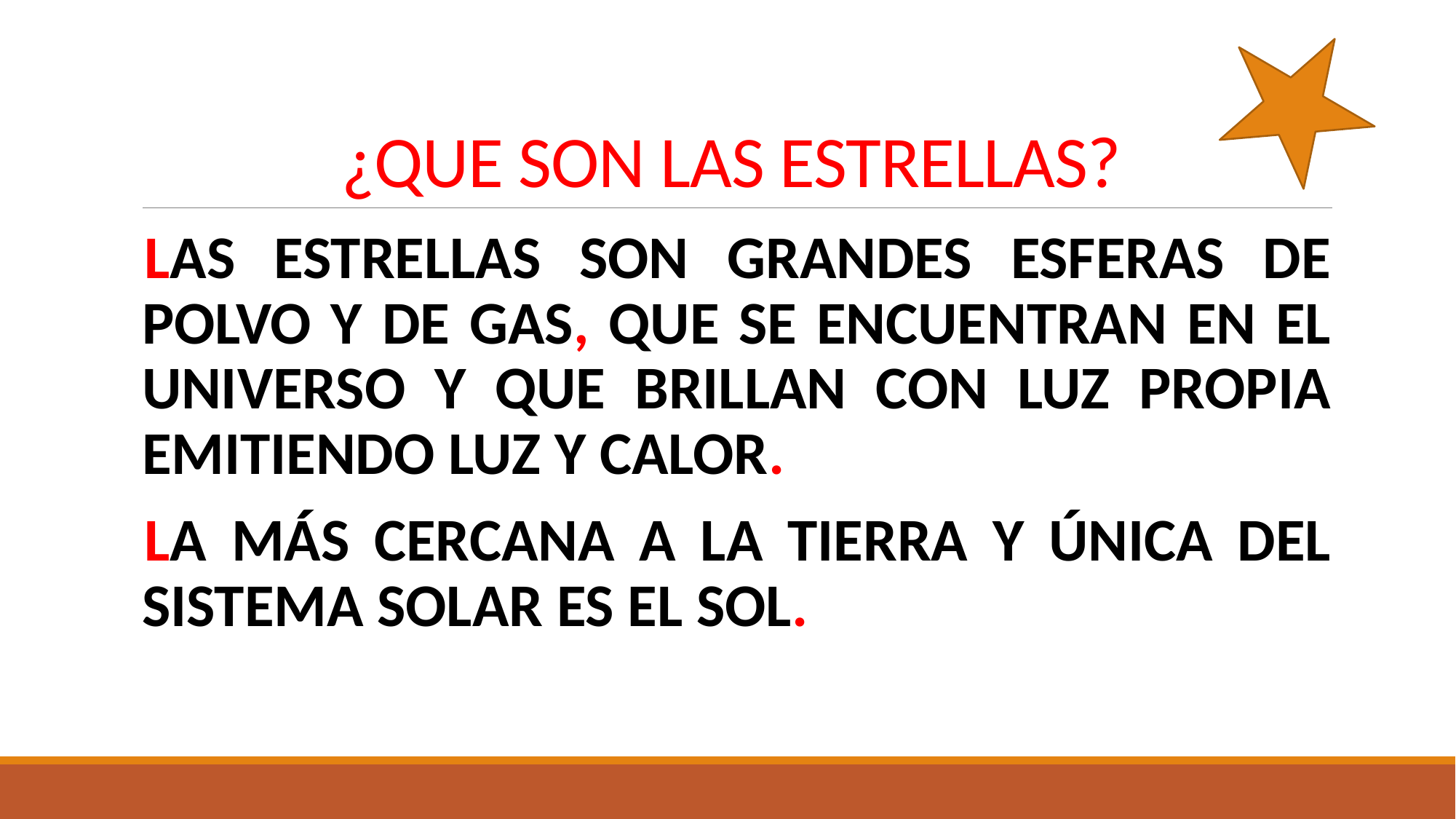

# ¿QUE SON LAS ESTRELLAS?
LAS ESTRELLAS SON GRANDES ESFERAS DE POLVO Y DE GAS, QUE SE ENCUENTRAN EN EL UNIVERSO Y QUE BRILLAN CON LUZ PROPIA EMITIENDO LUZ Y CALOR.
LA MÁS CERCANA A LA TIERRA Y ÚNICA DEL SISTEMA SOLAR ES EL SOL.